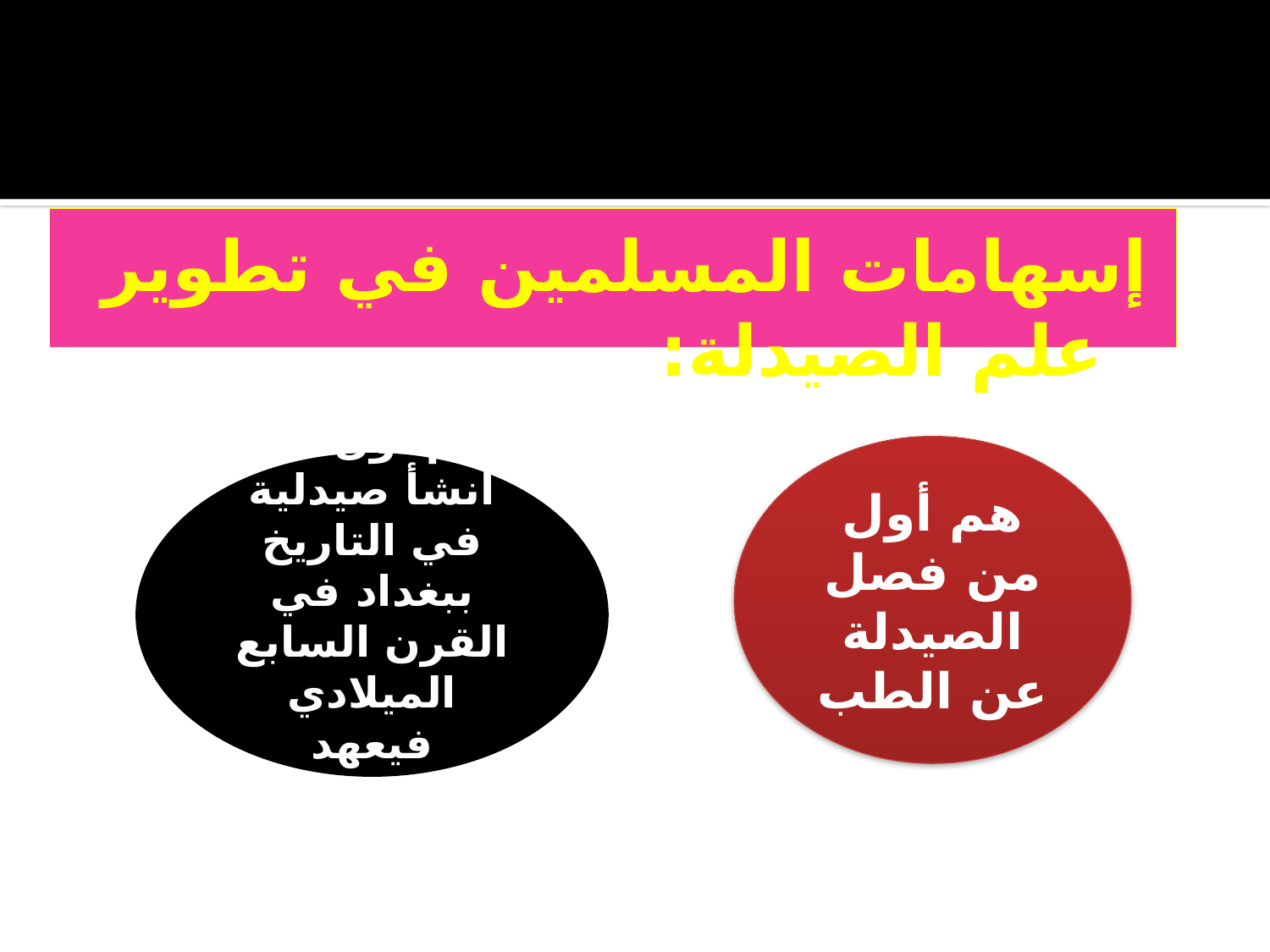

إسهامات المسلمين في تطوير علم الصيدلة:
هم أول من فصل الصيدلة عن الطب
هم أول من أنشأ صيدلية في التاريخ ببغداد في القرن السابع الميلادي فيعهد المنصور